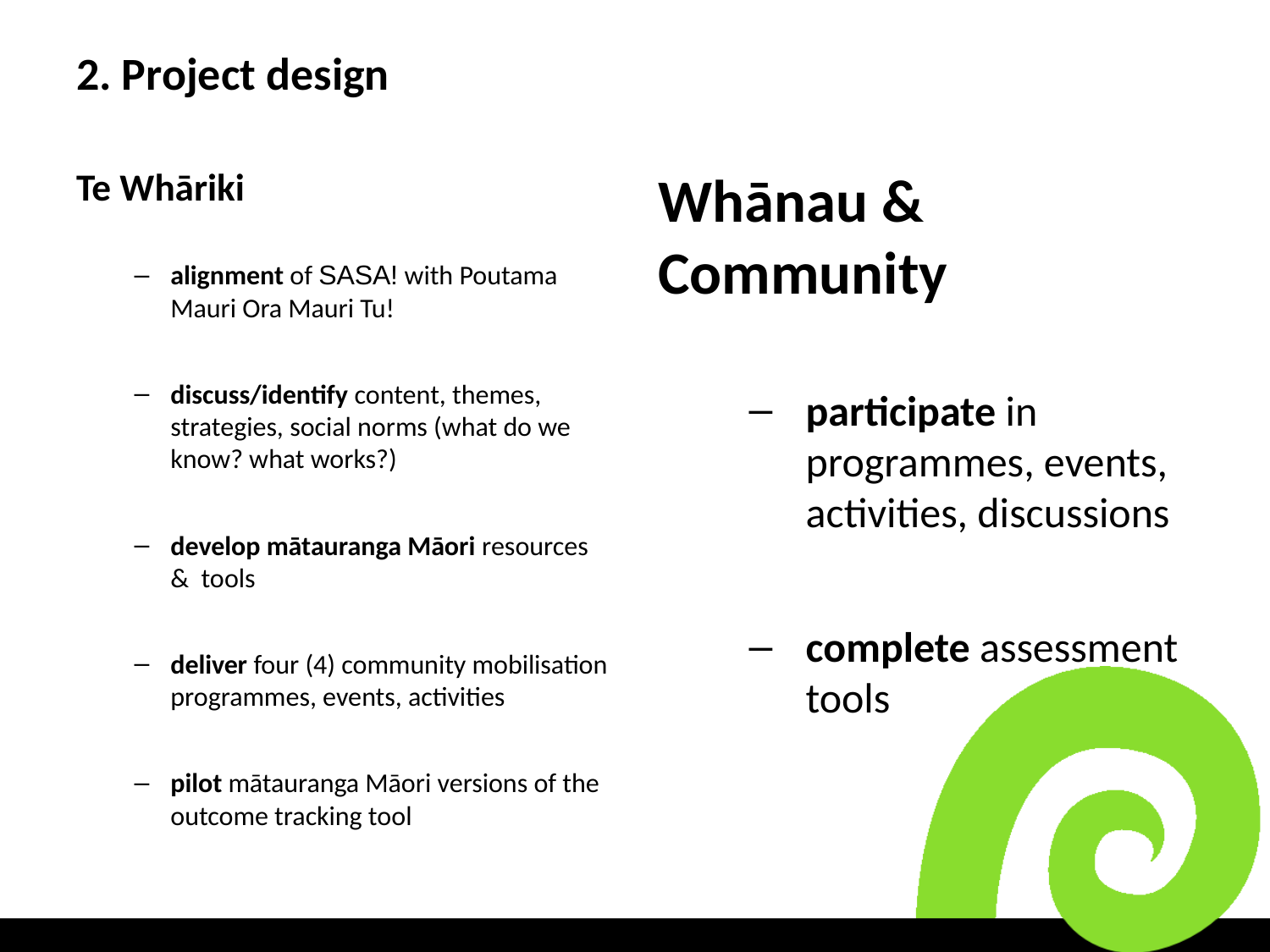

# 2. Project design
Te Whāriki

alignment of SASA! with Poutama Mauri Ora Mauri Tu!

discuss/identify content, themes, strategies, social norms (what do we know? what works?)

develop mātauranga Māori resources &  tools

deliver four (4) community mobilisation programmes, events, activities

pilot mātauranga Māori versions of the outcome tracking tool

Whānau & Community

participate in programmes, events, activities, discussions

complete assessment tools